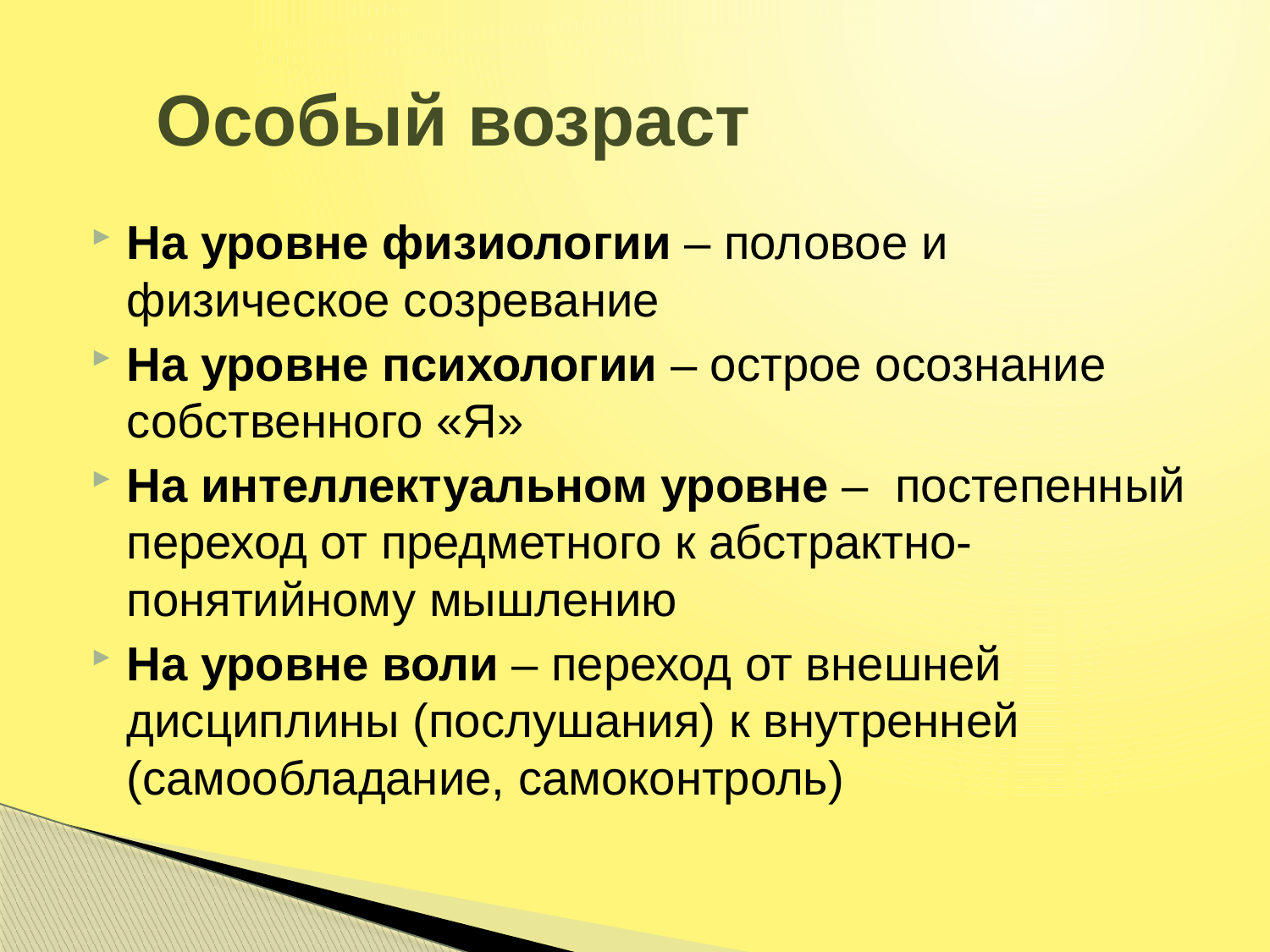

# Особый возраст
На уровне физиологии – половое и физическое созревание
На уровне психологии – острое осознание собственного «Я»
На интеллектуальном уровне –  постепенный переход от предметного к абстрактно-понятийному мышлению
На уровне воли – переход от внешней дисциплины (послушания) к внутренней (самообладание, самоконтроль)